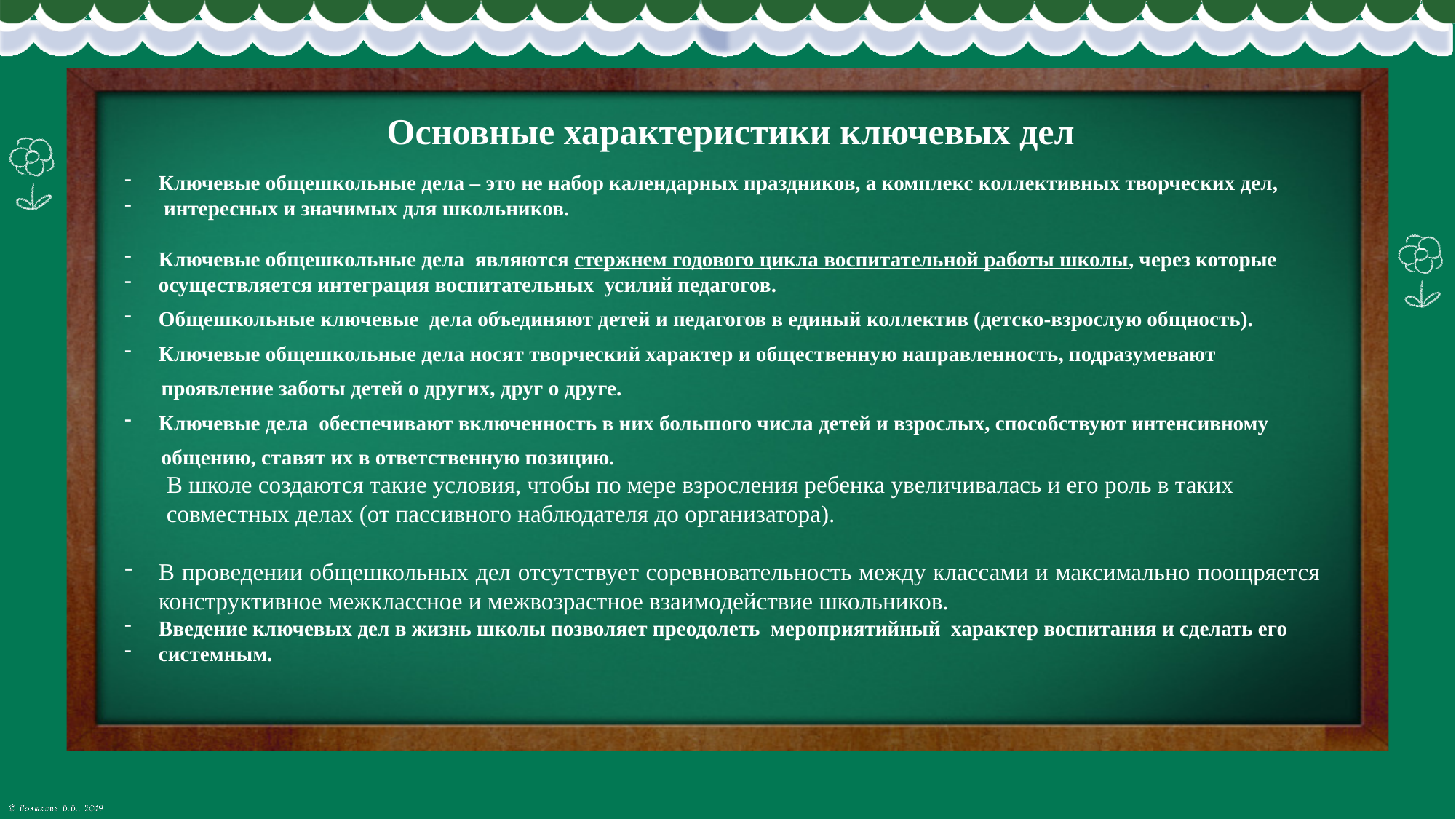

Основные характеристики ключевых дел
Ключевые общешкольные дела – это не набор календарных праздников, а комплекс коллективных творческих дел,
 интересных и значимых для школьников.

Ключевые общешкольные дела  являются стержнем годового цикла воспитательной работы школы, через которые
осуществляется интеграция воспитательных  усилий педагогов.
Общешкольные ключевые  дела объединяют детей и педагогов в единый коллектив (детско-взрослую общность).
Ключевые общешкольные дела носят творческий характер и общественную направленность, подразумевают
       проявление заботы детей о других, друг о друге.
Ключевые дела  обеспечивают включенность в них большого числа детей и взрослых, способствуют интенсивному
       общению, ставят их в ответственную позицию.
       В школе создаются такие условия, чтобы по мере взросления ребенка увеличивалась и его роль в таких
       совместных делах (от пассивного наблюдателя до организатора).

В проведении общешкольных дел отсутствует соревновательность между классами и максимально поощряется конструктивное межклассное и межвозрастное взаимодействие школьников.
Введение ключевых дел в жизнь школы позволяет преодолеть  мероприятийный  характер воспитания и сделать его
системным.